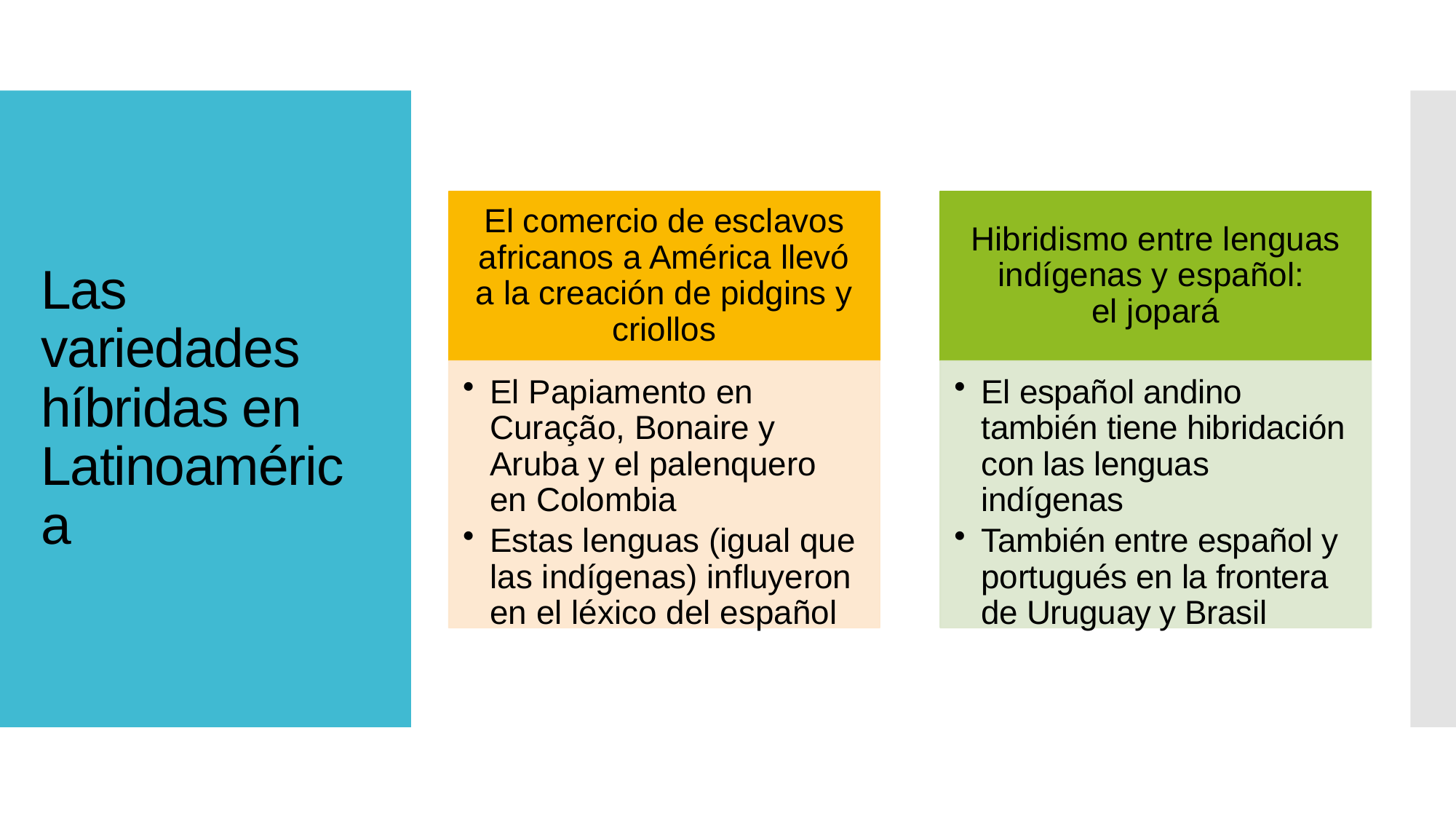

El comercio de esclavos africanos a América llevó a la creación de pidgins y criollos
El Papiamento en Curação, Bonaire y Aruba y el palenquero en Colombia
Estas lenguas (igual que las indígenas) influyeron en el léxico del español
Hibridismo entre lenguas indígenas y español:
el jopará
El español andino también tiene hibridación con las lenguas indígenas
También entre español y portugués en la frontera de Uruguay y Brasil
# Las variedades híbridas en Latinoamérica